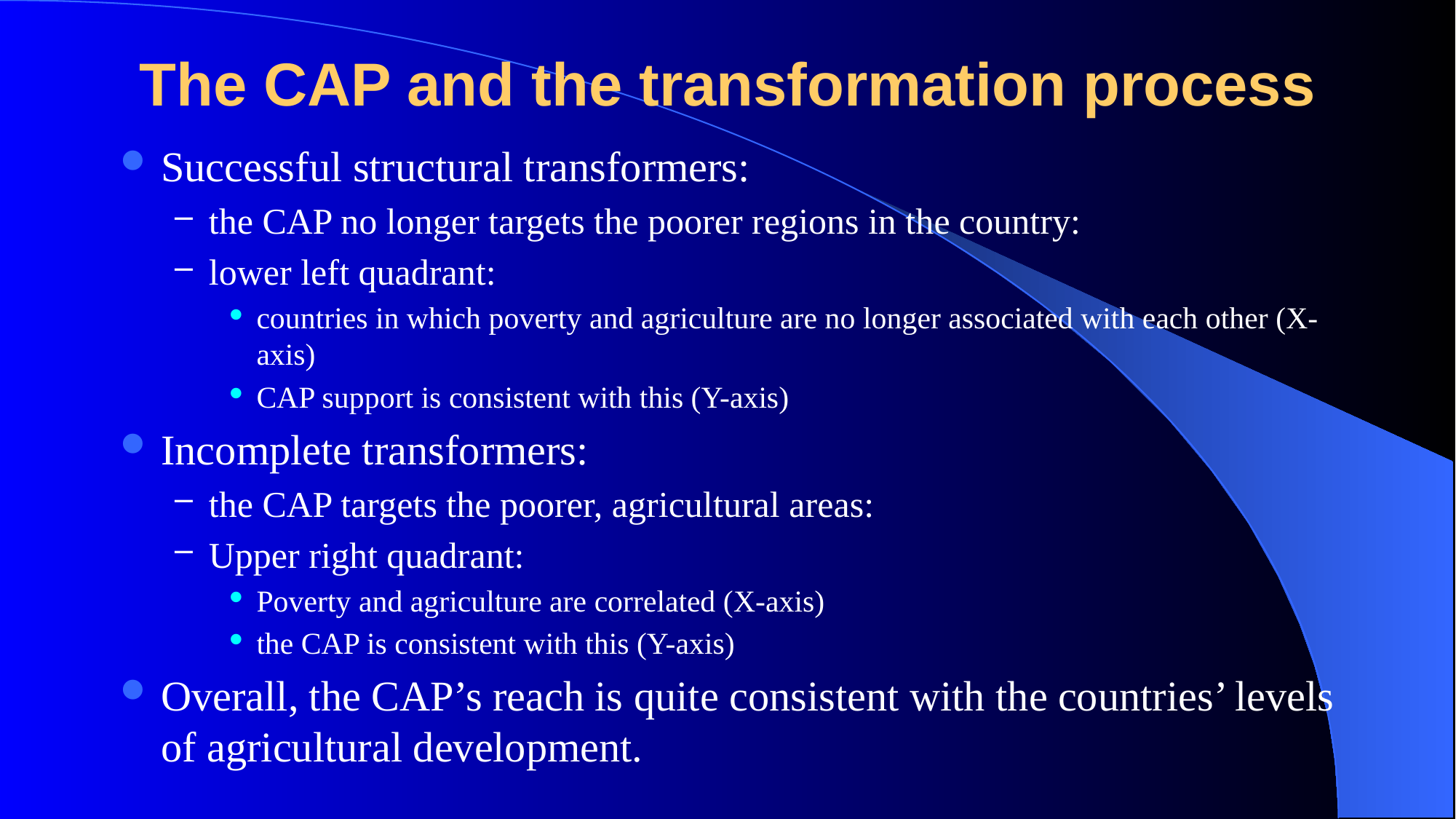

# The CAP and the transformation process
Successful structural transformers:
the CAP no longer targets the poorer regions in the country:
lower left quadrant:
countries in which poverty and agriculture are no longer associated with each other (X-axis)
CAP support is consistent with this (Y-axis)
Incomplete transformers:
the CAP targets the poorer, agricultural areas:
Upper right quadrant:
Poverty and agriculture are correlated (X-axis)
the CAP is consistent with this (Y-axis)
Overall, the CAP’s reach is quite consistent with the countries’ levels of agricultural development.